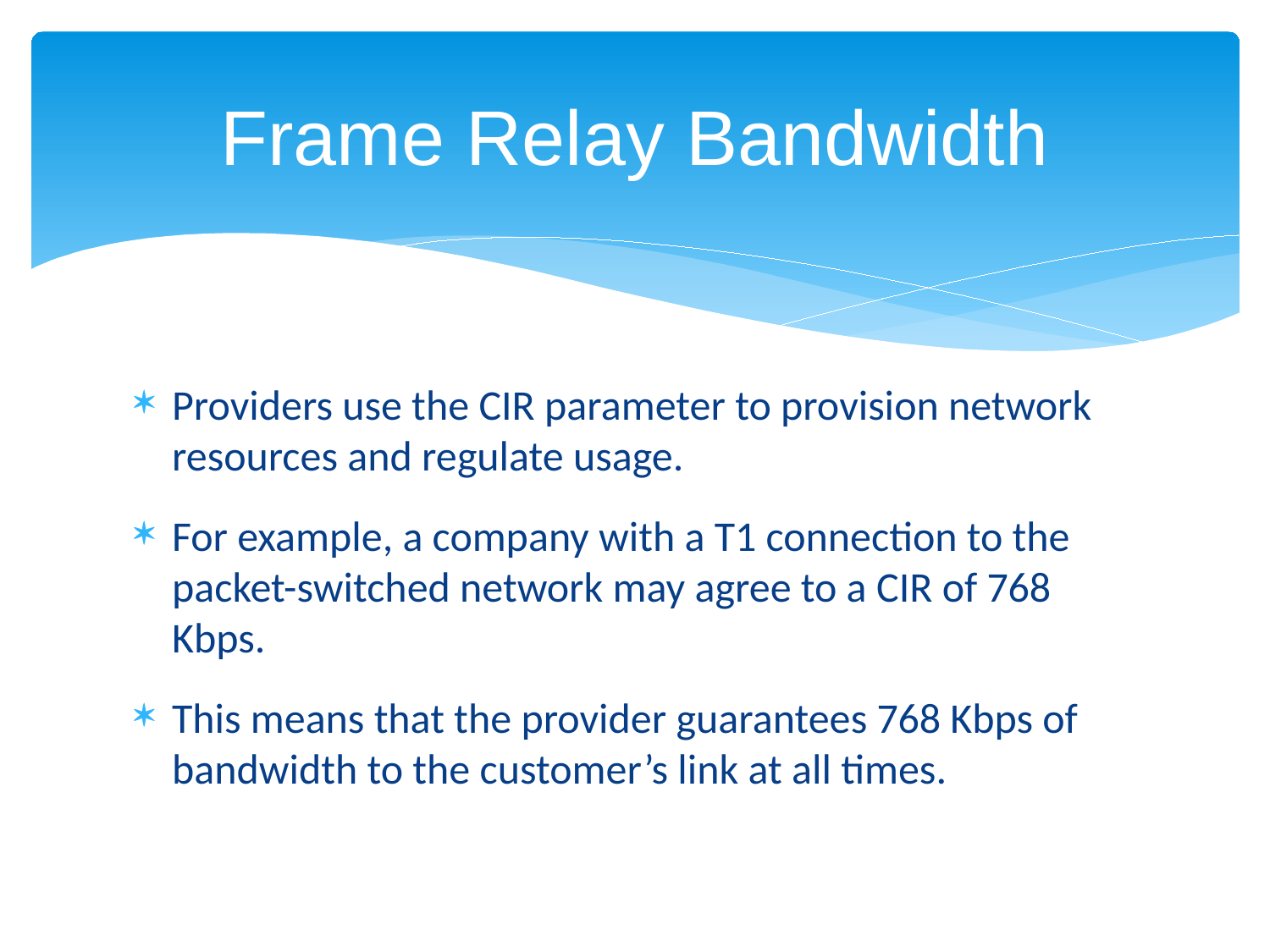

# Frame Relay Bandwidth
Providers use the CIR parameter to provision network resources and regulate usage.
For example, a company with a T1 connection to the packet-switched network may agree to a CIR of 768 Kbps.
This means that the provider guarantees 768 Kbps of bandwidth to the customer’s link at all times.